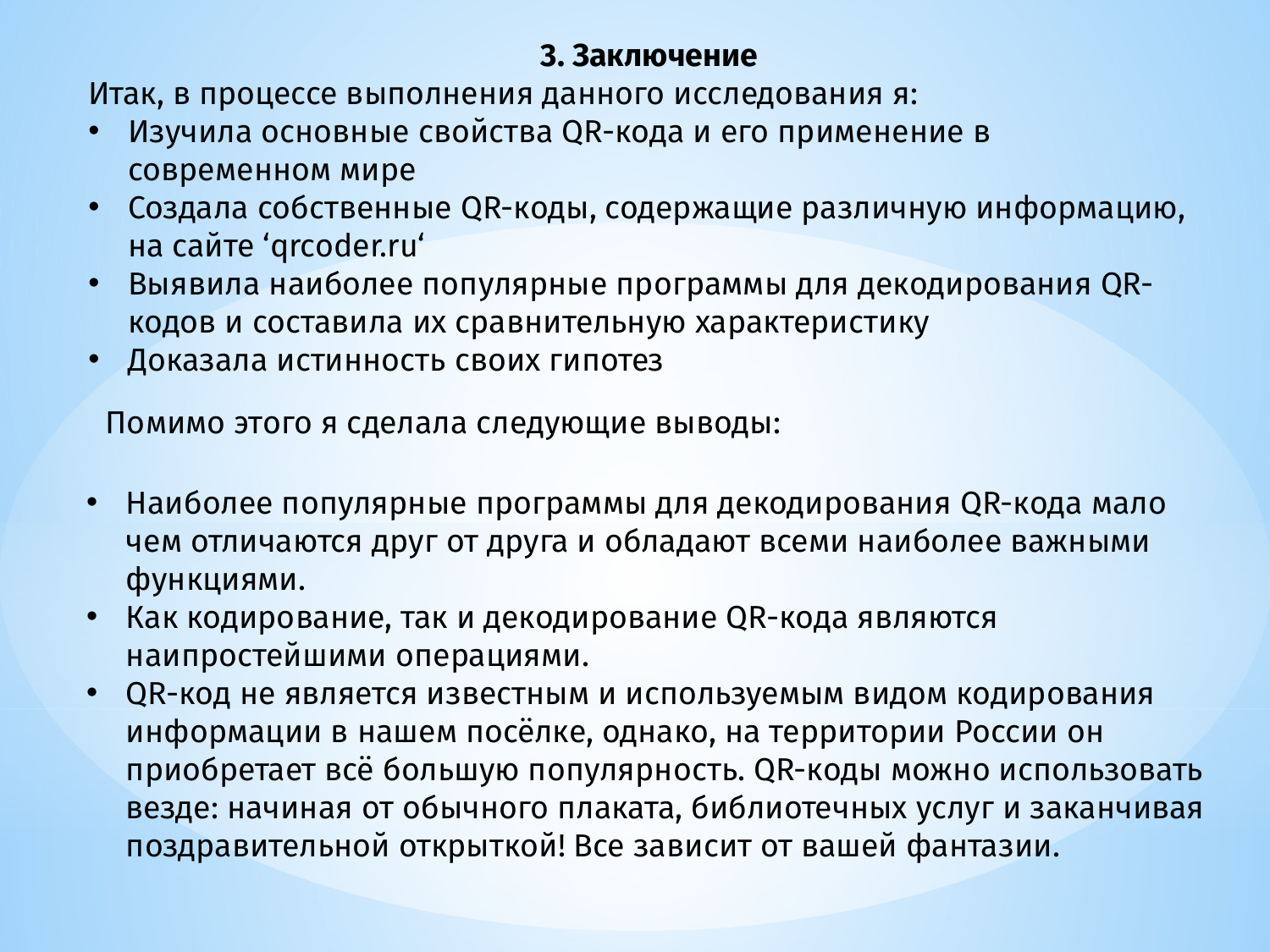

3. Заключение
Итак, в процессе выполнения данного исследования я:
Изучила основные свойства QR-кода и его применение в современном мире
Создала собственные QR-коды, содержащие различную информацию, на сайте ‘qrcoder.ru‘
Выявила наиболее популярные программы для декодирования QR-кодов и составила их сравнительную характеристику
Доказала истинность своих гипотез
Помимо этого я сделала следующие выводы:
Наиболее популярные программы для декодирования QR-кода мало чем отличаются друг от друга и обладают всеми наиболее важными функциями.
Как кодирование, так и декодирование QR-кода являются наипростейшими операциями.
QR-код не является известным и используемым видом кодирования информации в нашем посёлке, однако, на территории России он приобретает всё большую популярность. QR-коды можно использовать везде: начиная от обычного плаката, библиотечных услуг и заканчивая поздравительной открыткой! Все зависит от вашей фантазии.